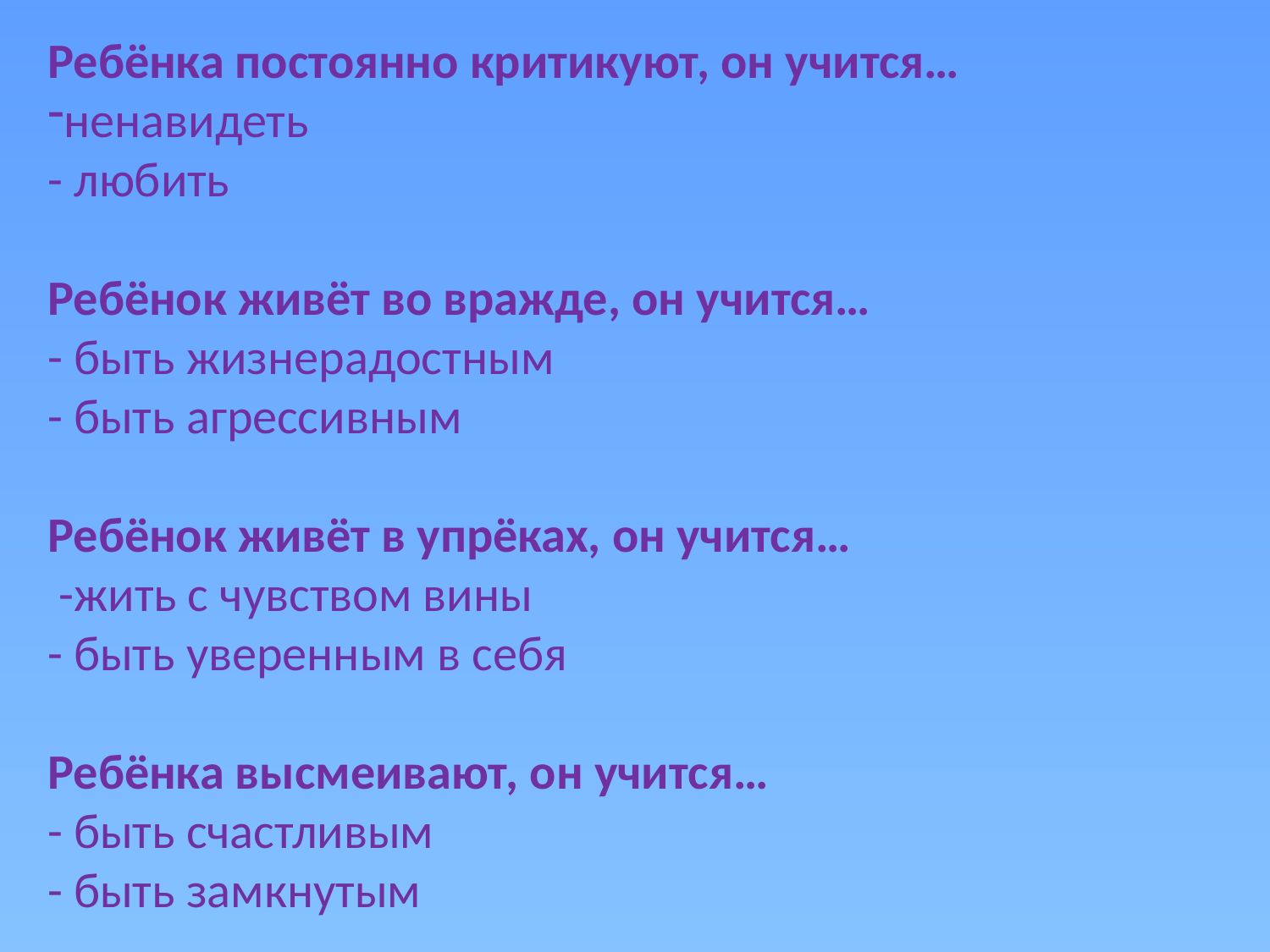

Ребёнка постоянно критикуют, он учится…
ненавидеть
- любить

Ребёнок живёт во вражде, он учится…
- быть жизнерадостным
- быть агрессивным

Ребёнок живёт в упрёках, он учится…
 -жить с чувством вины
- быть уверенным в себя

Ребёнка высмеивают, он учится…
- быть счастливым
- быть замкнутым